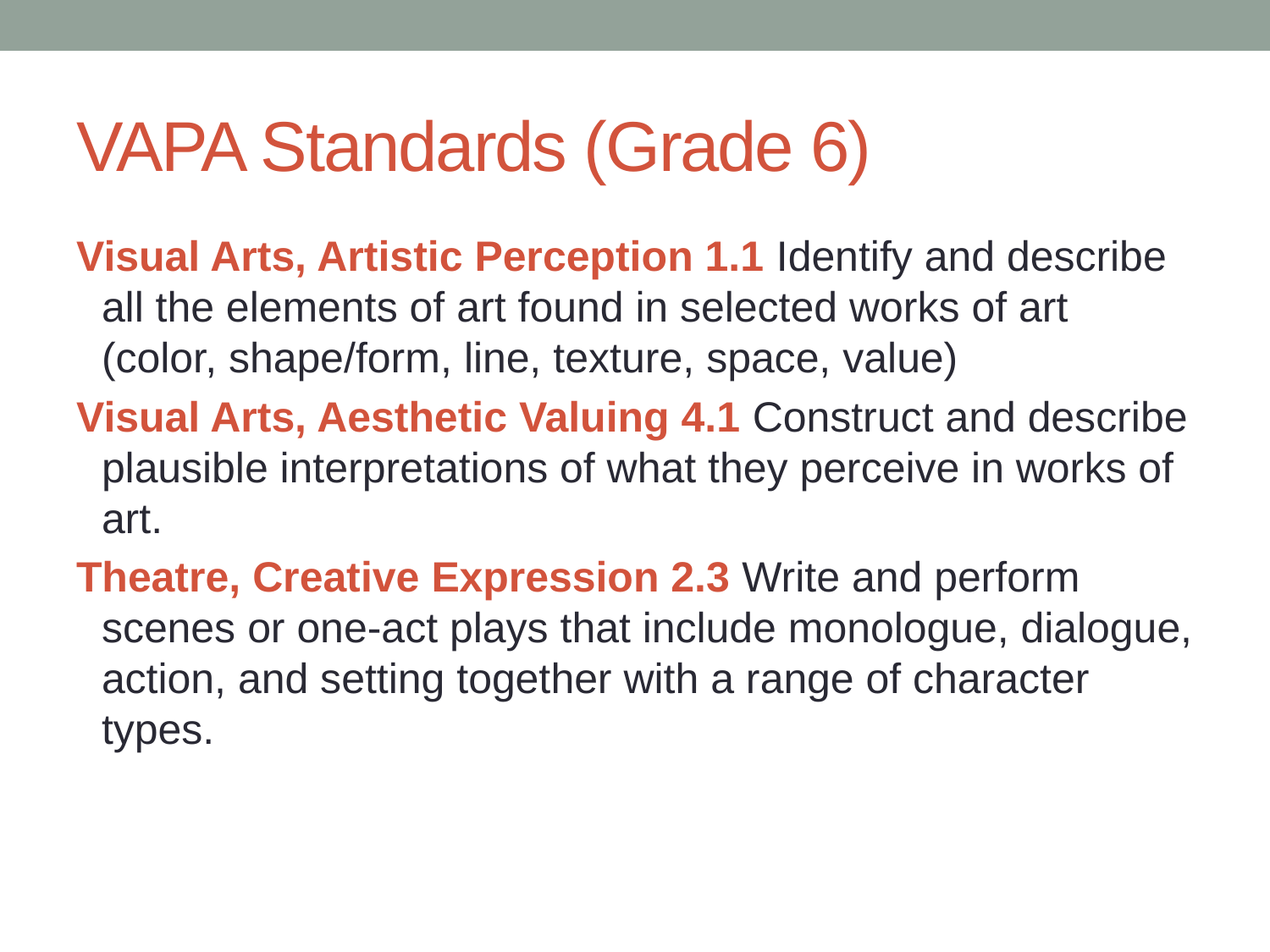

# VAPA Standards (Grade 6)
Visual Arts, Artistic Perception 1.1 Identify and describe all the elements of art found in selected works of art (color, shape/form, line, texture, space, value)
Visual Arts, Aesthetic Valuing 4.1 Construct and describe plausible interpretations of what they perceive in works of art.
Theatre, Creative Expression 2.3 Write and perform scenes or one-act plays that include monologue, dialogue, action, and setting together with a range of character types.